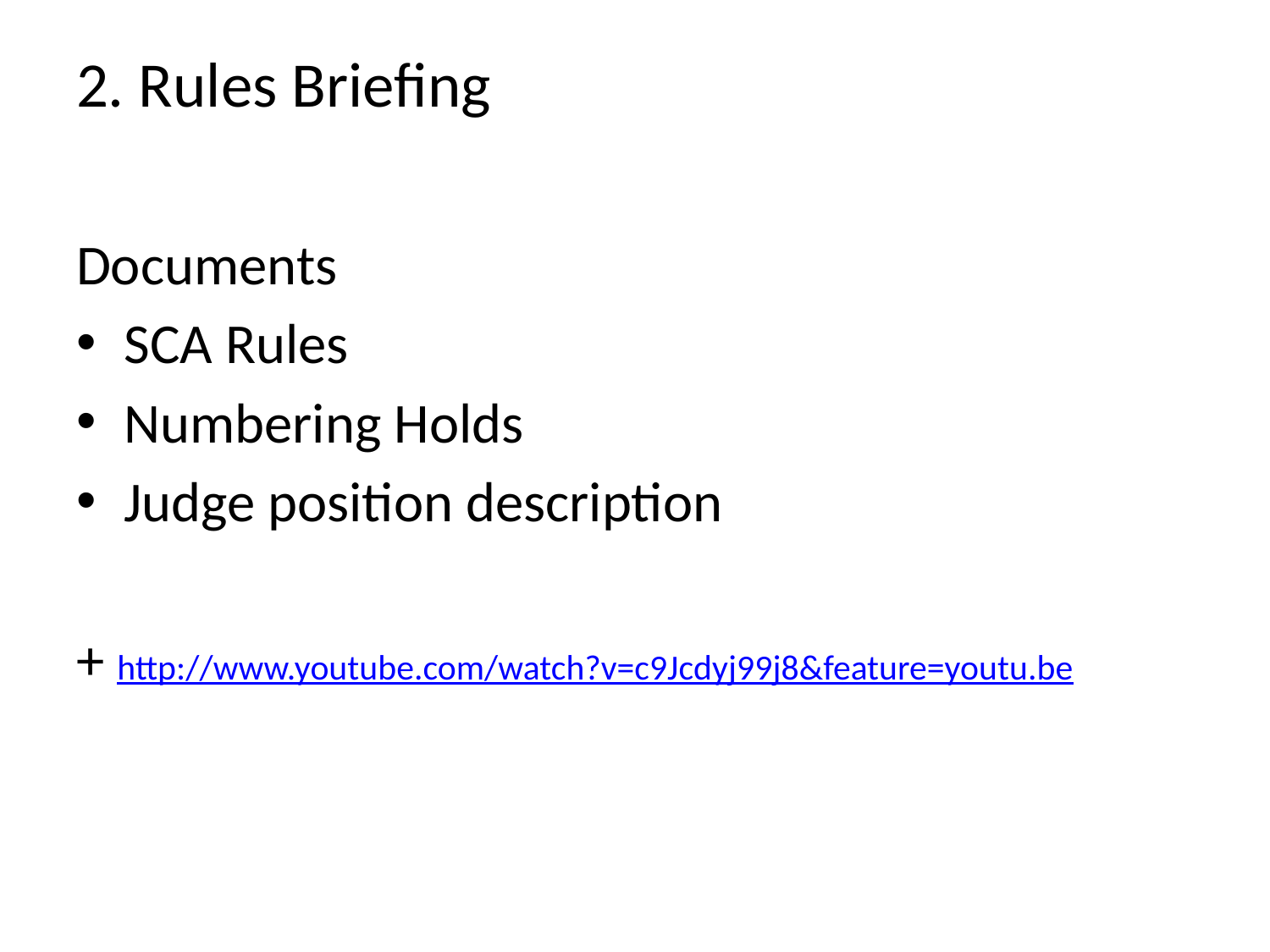

# 2. Rules Briefing
Documents
SCA Rules
Numbering Holds
Judge position description

+ http://www.youtube.com/watch?v=c9Jcdyj99j8&feature=youtu.be